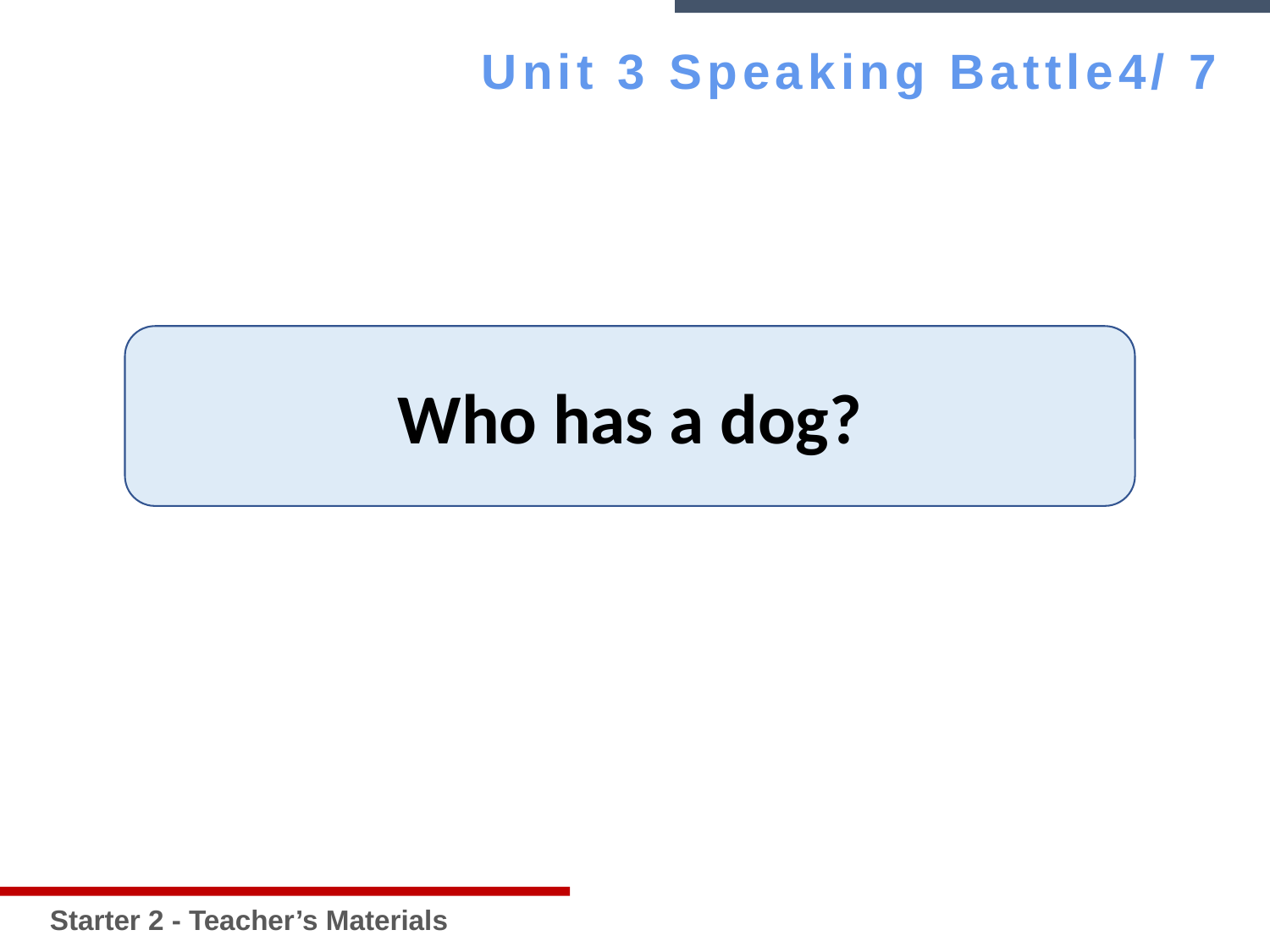

Starter 2 - Teacher’s Materials
Unit 3 Speaking Battle4/ 7
Who has a dog?